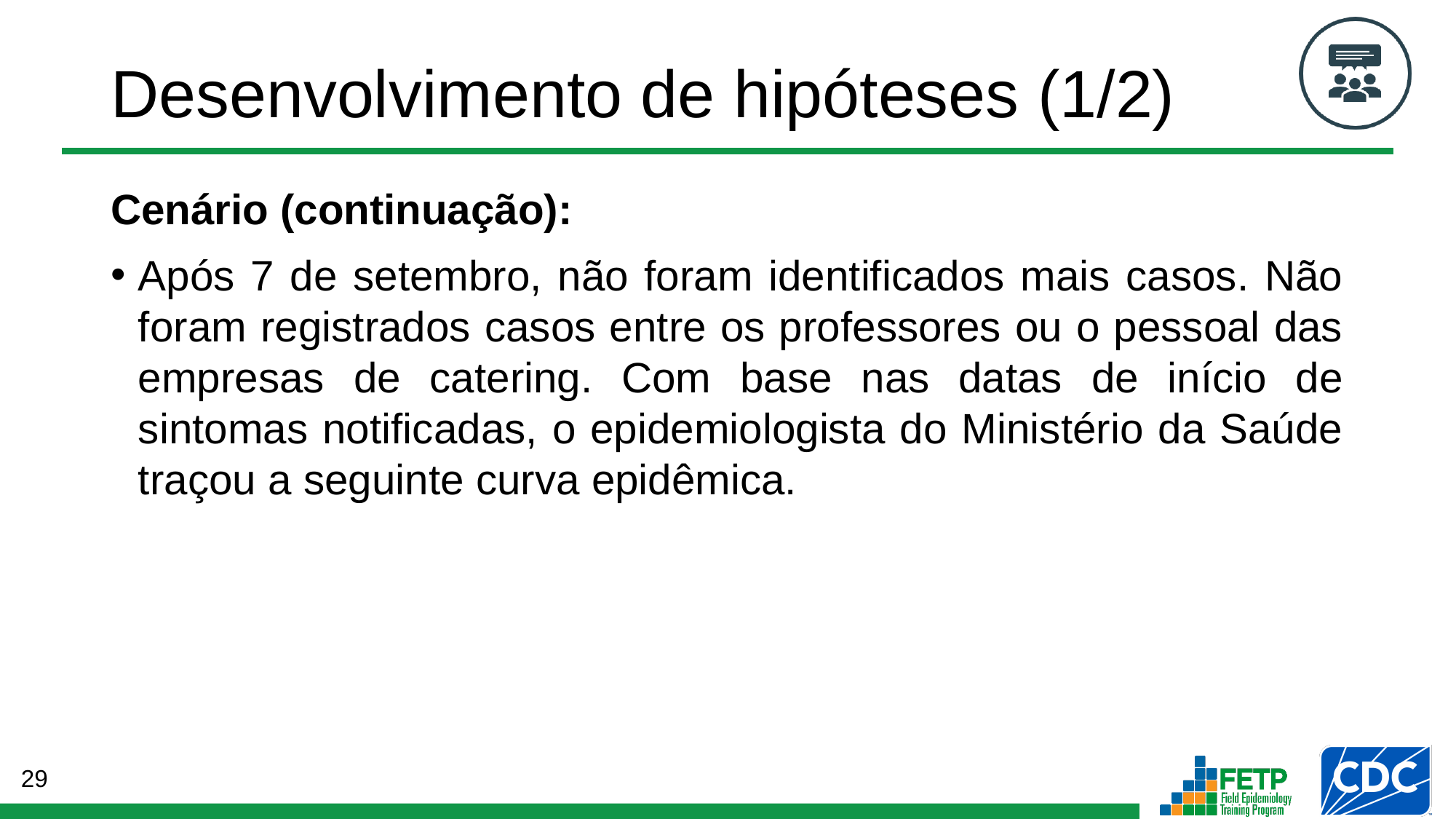

# Desenvolvimento de hipóteses (1/2)
Cenário (continuação):
Após 7 de setembro, não foram identificados mais casos. Não foram registrados casos entre os professores ou o pessoal das empresas de catering. Com base nas datas de início de sintomas notificadas, o epidemiologista do Ministério da Saúde traçou a seguinte curva epidêmica.